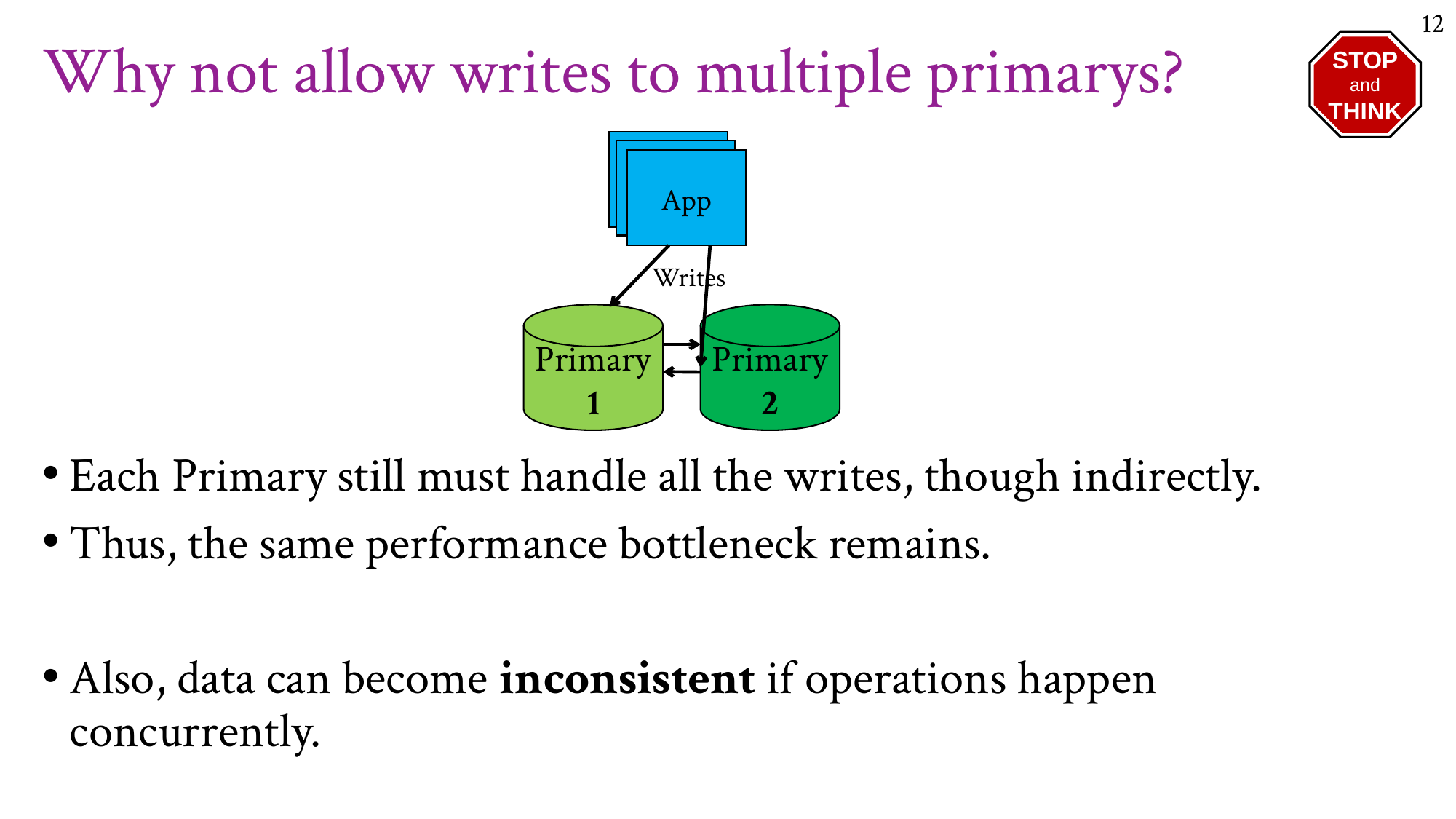

# Why not allow writes to multiple primarys?

STOP
and
THINK

App
App
App
Writes
Primary1
Primary2
Each Primary still must handle all the writes, though indirectly.
Thus, the same performance bottleneck remains.

Also, data can become inconsistent if operations happen concurrently.